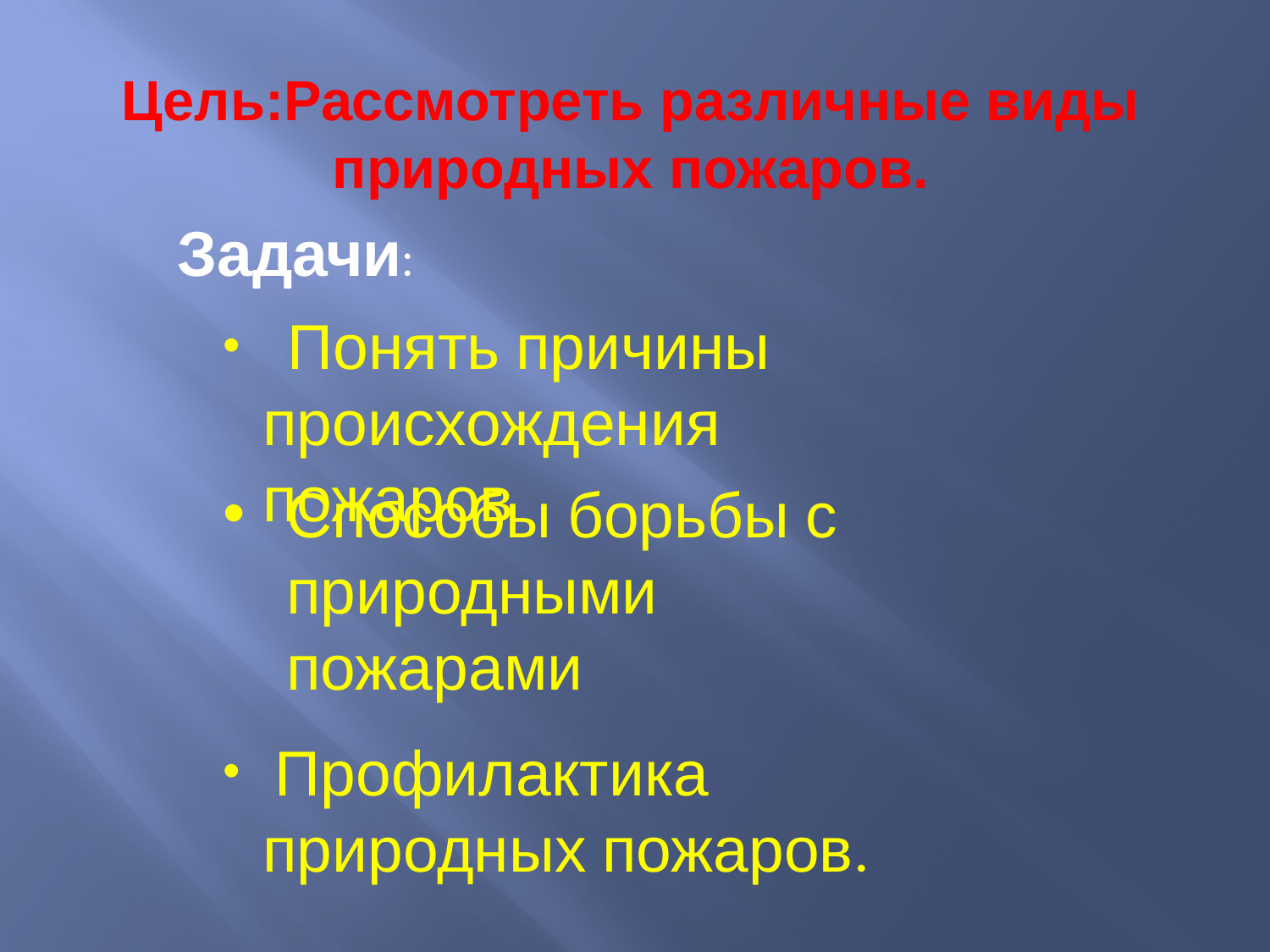

# Цель:Рассмотреть различные виды природных пожаров.
Задачи:
  Понять причины происхождения пожаров
Способы борьбы с природными пожарами
 Профилактика природных пожаров.